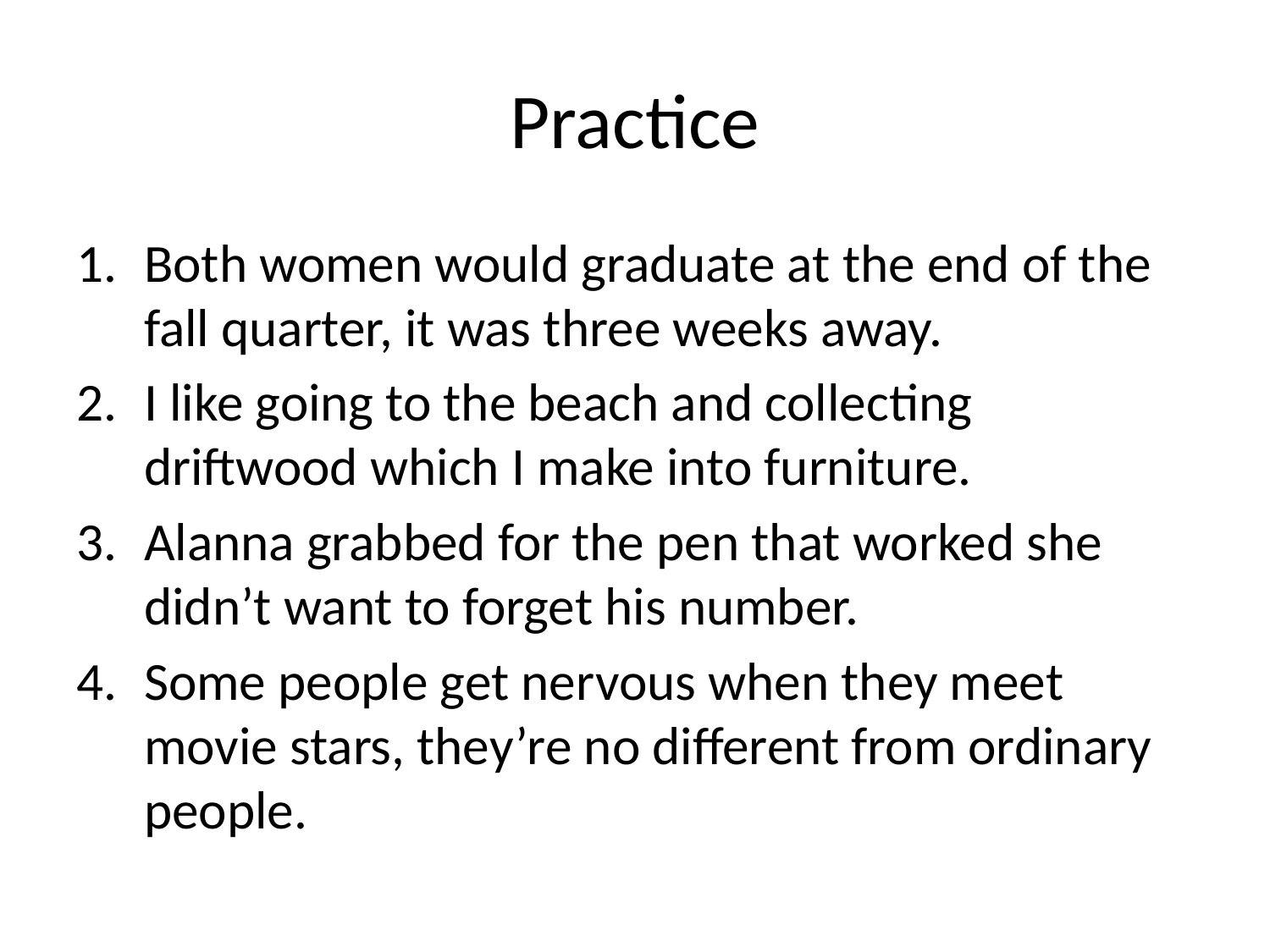

# Practice
Both women would graduate at the end of the fall quarter, it was three weeks away.
I like going to the beach and collecting driftwood which I make into furniture.
Alanna grabbed for the pen that worked she didn’t want to forget his number.
Some people get nervous when they meet movie stars, they’re no different from ordinary people.